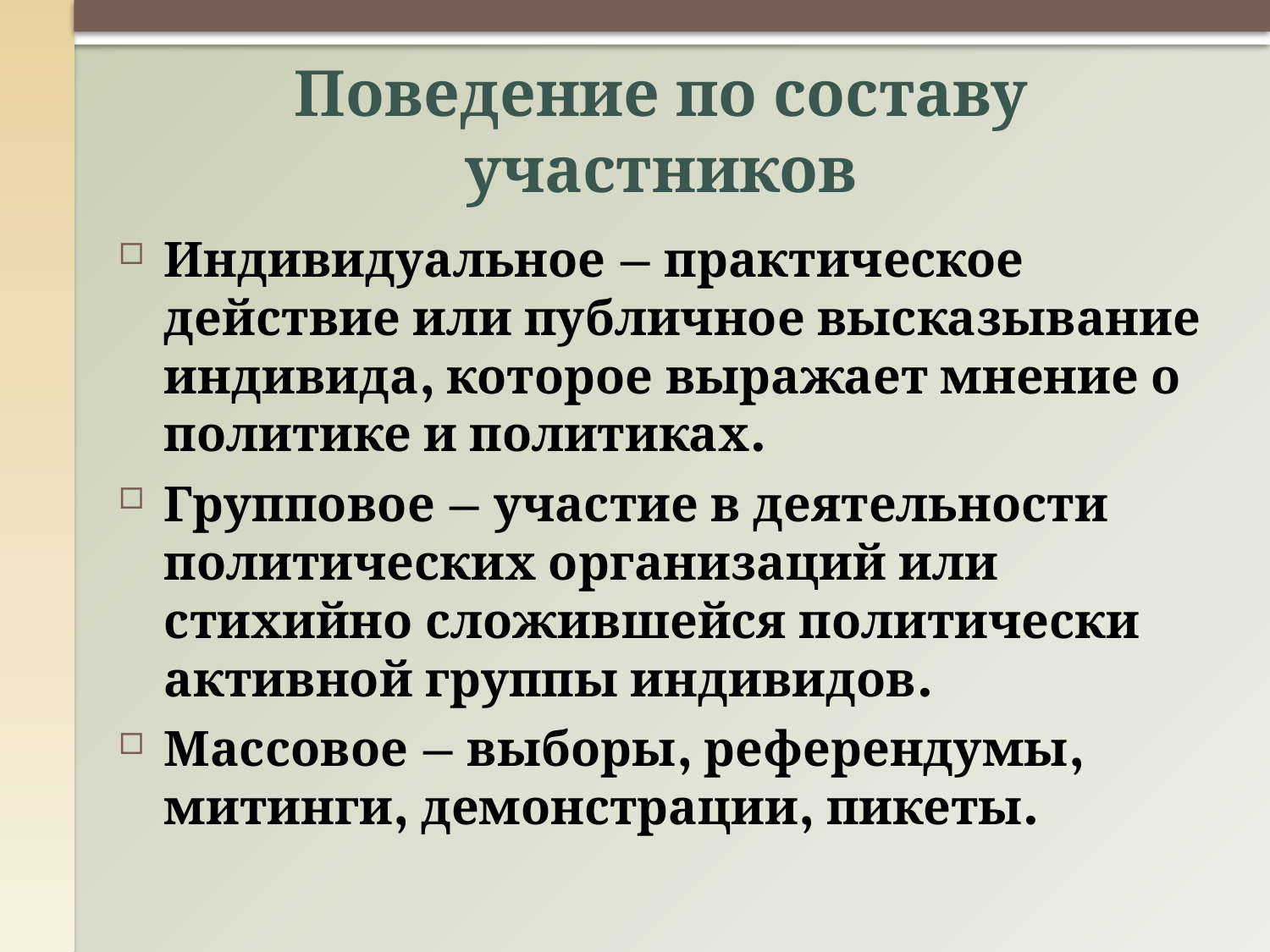

# Поведение по составу участников
Индивидуальное – практическое действие или публичное высказывание индивида, которое выражает мнение о политике и политиках.
Групповое – участие в деятельности политических организаций или стихийно сложившейся политически активной группы индивидов.
Массовое – выборы, референдумы, митинги, демонстрации, пикеты.